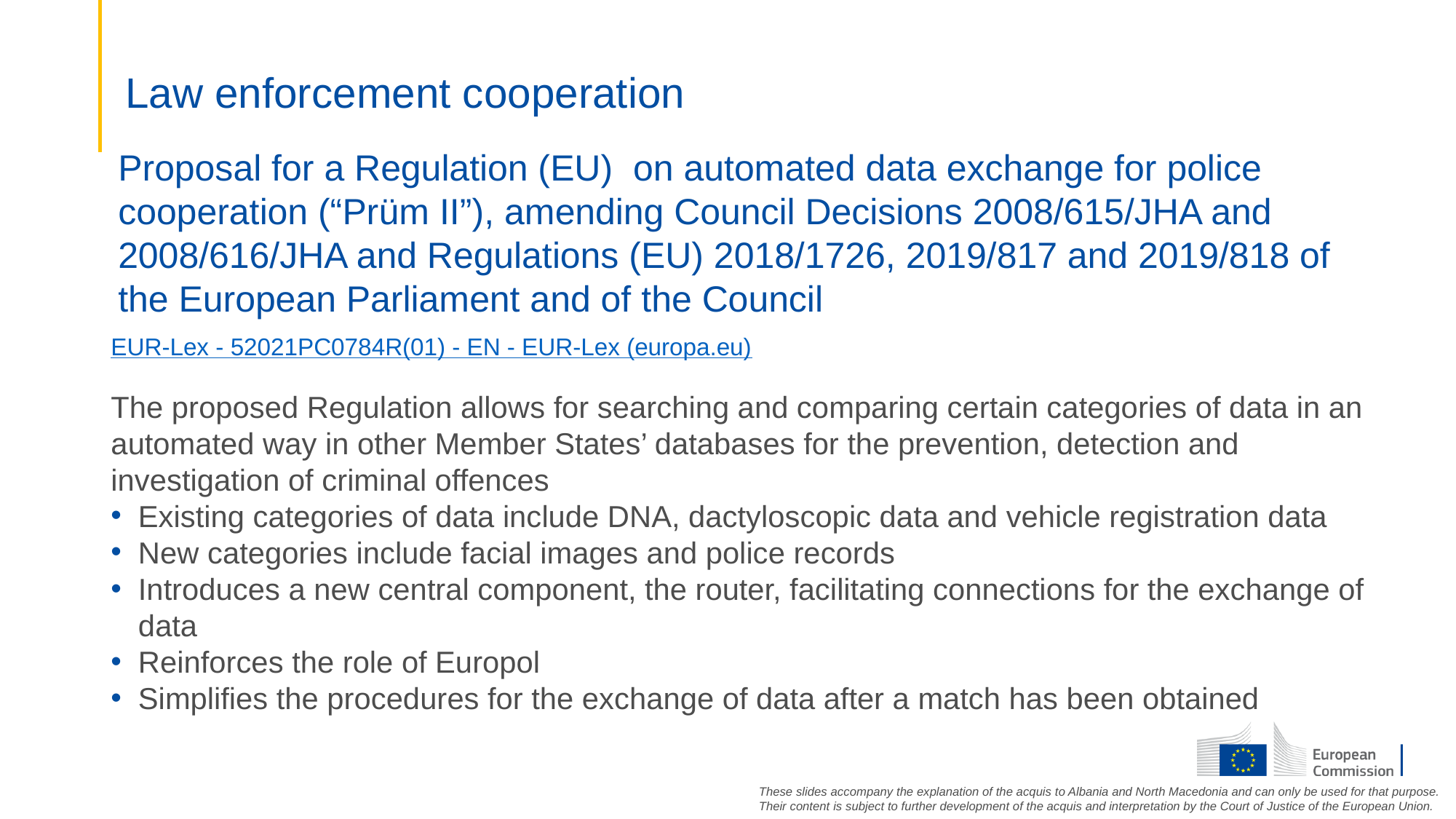

# Law enforcement cooperation
Proposal for a Regulation (EU)  on automated data exchange for police cooperation (“Prüm II”), amending Council Decisions 2008/615/JHA and 2008/616/JHA and Regulations (EU) 2018/1726, 2019/817 and 2019/818 of the European Parliament and of the Council

EUR-Lex - 52021PC0784R(01) - EN - EUR-Lex (europa.eu)
The proposed Regulation allows for searching and comparing certain categories of data in an automated way in other Member States’ databases for the prevention, detection and investigation of criminal offences
Existing categories of data include DNA, dactyloscopic data and vehicle registration data
New categories include facial images and police records
Introduces a new central component, the router, facilitating connections for the exchange of data
Reinforces the role of Europol
Simplifies the procedures for the exchange of data after a match has been obtained